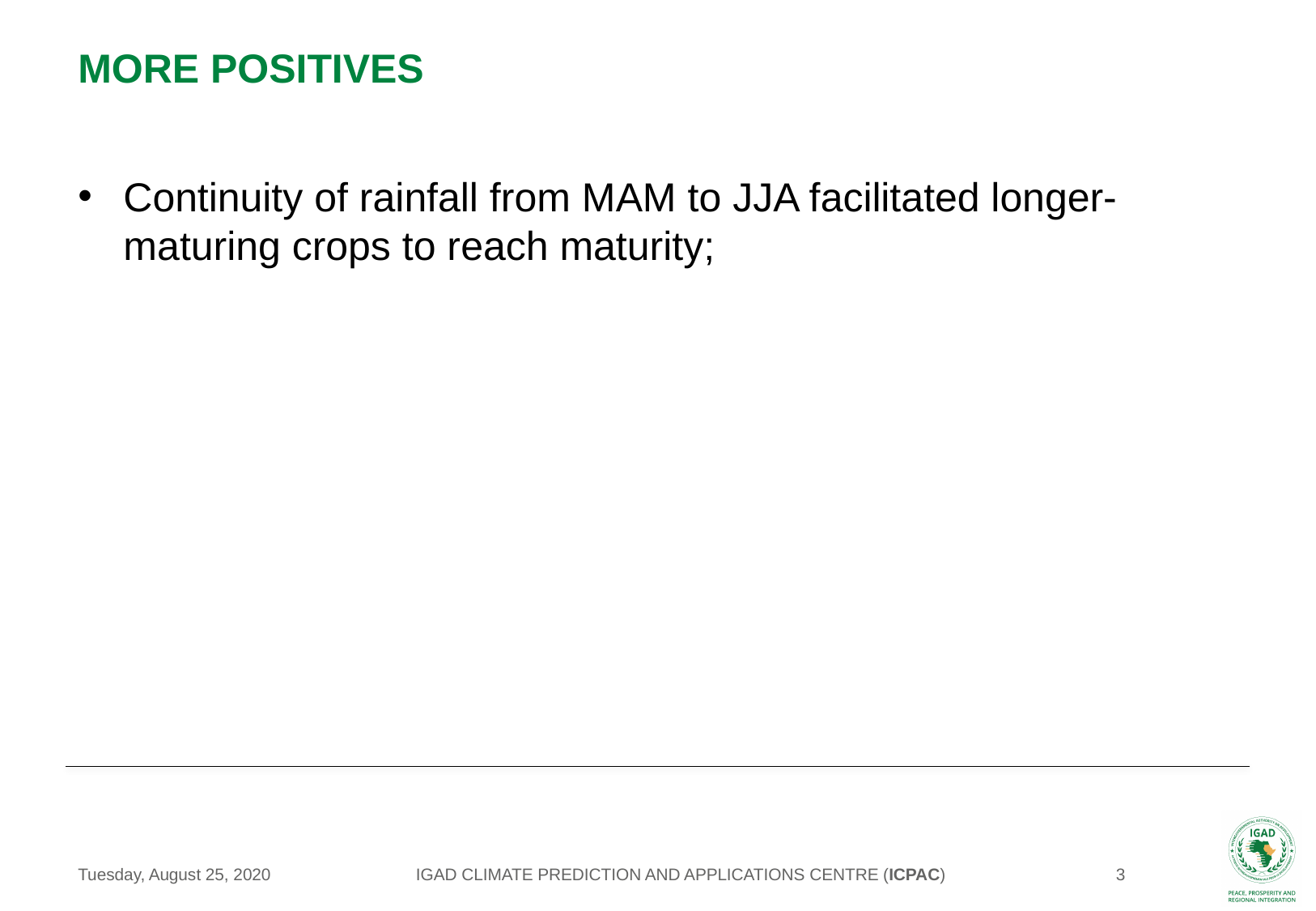

# More Positives
Continuity of rainfall from MAM to JJA facilitated longer-maturing crops to reach maturity;

IGAD CLIMATE PREDICTION AND APPLICATIONS CENTRE (ICPAC)
Tuesday, August 25, 2020
3